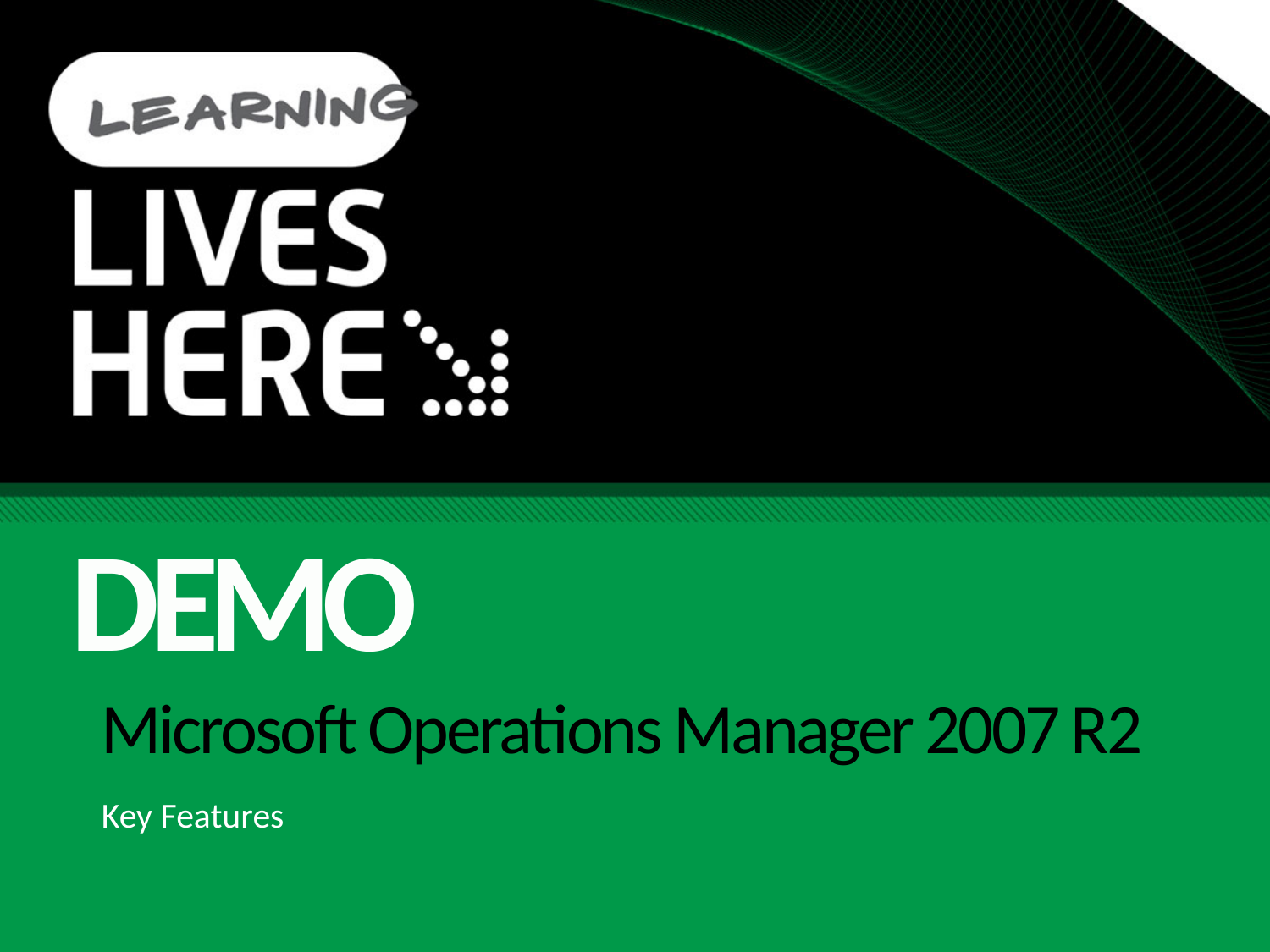

DEMO
# Microsoft Operations Manager 2007 R2
Key Features